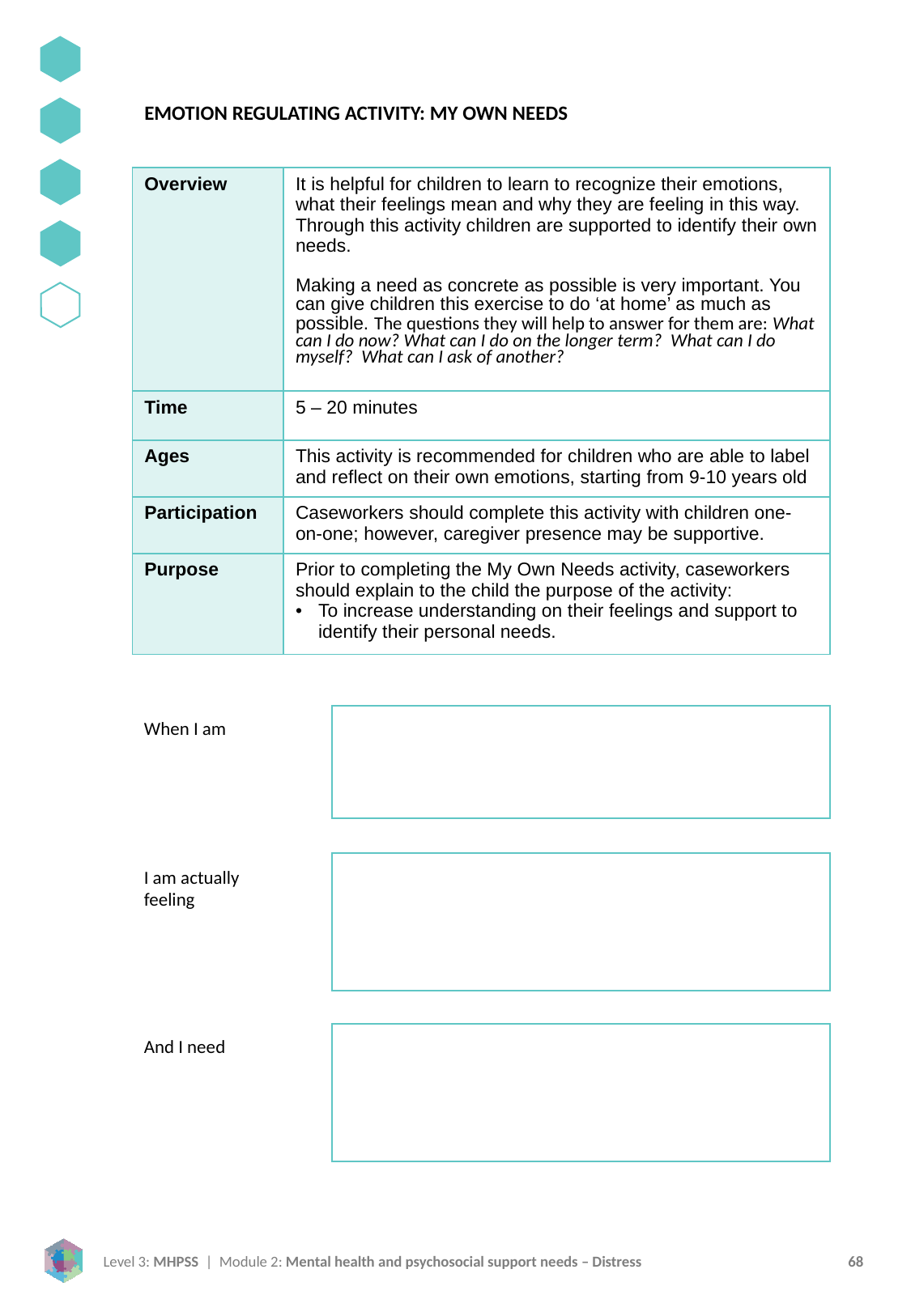

EMOTION REGULATING ACTIVITY: MY OWN NEEDS

| Overview | It is helpful for children to learn to recognize their emotions, what their feelings mean and why they are feeling in this way. Through this activity children are supported to identify their own needs. Making a need as concrete as possible is very important. You can give children this exercise to do ‘at home’ as much as possible. The questions they will help to answer for them are: What can I do now? What can I do on the longer term? What can I do myself? What can I ask of another? |
| --- | --- |
| Time | 5 – 20 minutes |
| Ages | This activity is recommended for children who are able to label and reflect on their own emotions, starting from 9-10 years old |
| Participation | Caseworkers should complete this activity with children one-on-one; however, caregiver presence may be supportive. |
| Purpose | Prior to completing the My Own Needs activity, caseworkers should explain to the child the purpose of the activity: To increase understanding on their feelings and support to identify their personal needs. |

When I am

I am actually feeling

And I need